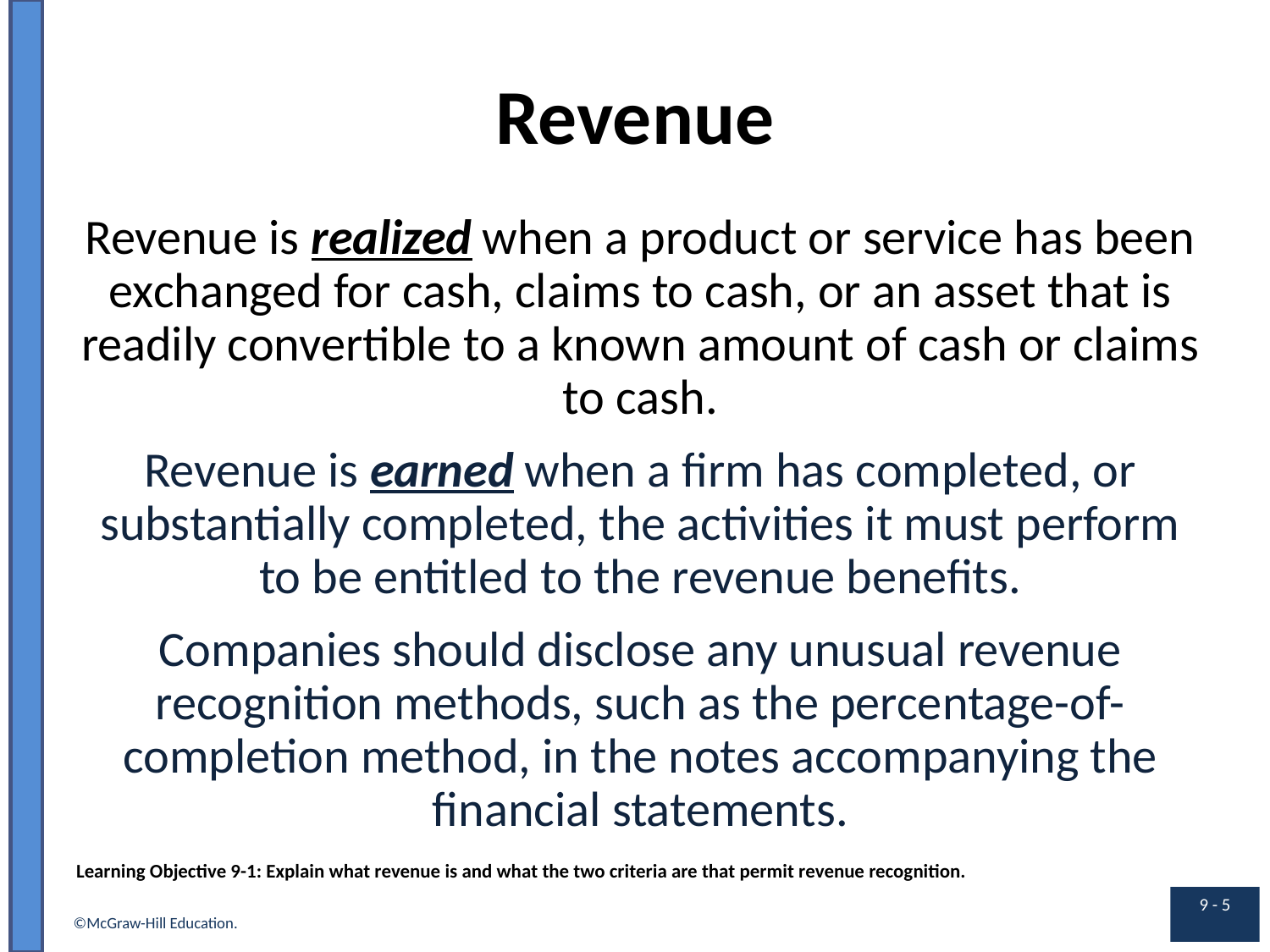

# Revenue
Revenue is begin underline realized end underline when a product or service has been exchanged for cash, claims to cash, or an asset that is readily convertible to a known amount of cash or claims to cash.
Revenue is begin underline earned end underline when a firm has completed, or substantially completed, the activities it must perform to be entitled to the revenue benefits.
Companies should disclose any unusual revenue recognition methods, such as the percentage-of-completion method, in the notes accompanying the financial statements.
Learning Objective 9-1: Explain what revenue is and what the two criteria are that permit revenue recognition.